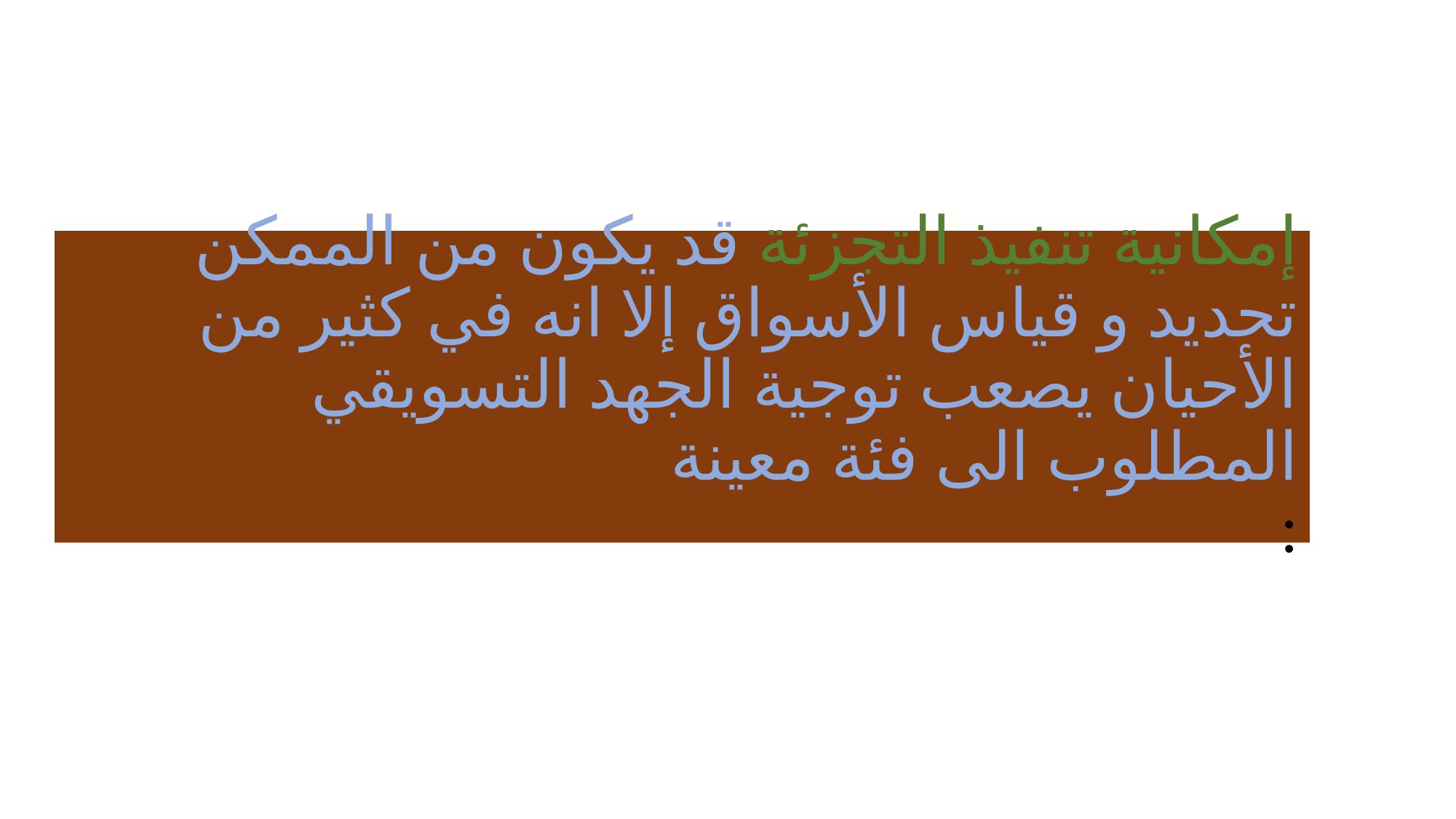

# إمكانية تنفيذ التجزئة قد يكون من الممكن تحديد و قياس الأسواق إلا انه في كثير من الأحيان يصعب توجية الجهد التسويقي  المطلوب الى فئة معينة :